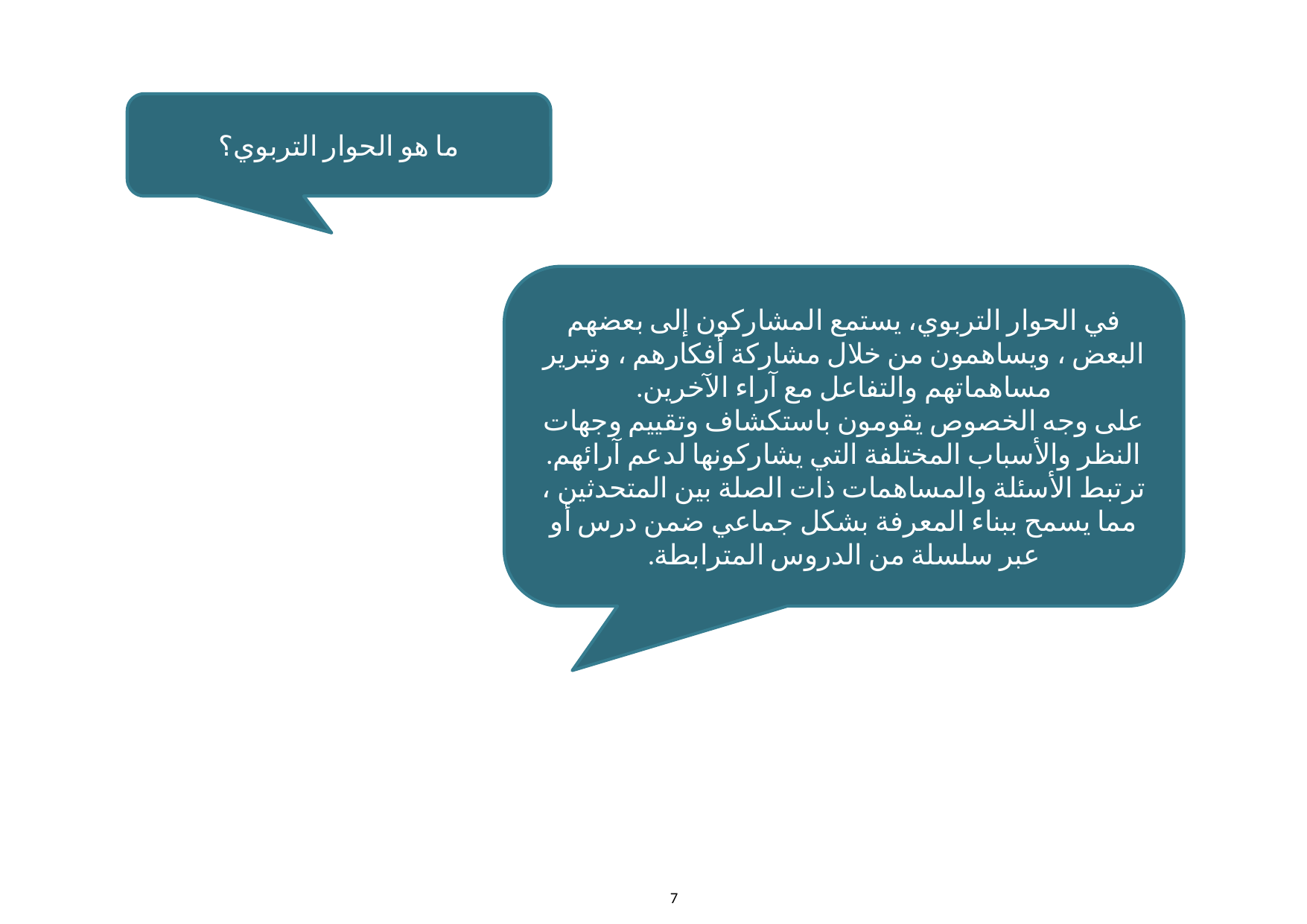

ما هو الحوار التربوي؟
في الحوار التربوي، يستمع المشاركون إلى بعضهم البعض ، ويساهمون من خلال مشاركة أفكارهم ، وتبرير مساهماتهم والتفاعل مع آراء الآخرين.
على وجه الخصوص يقومون باستكشاف وتقييم وجهات النظر والأسباب المختلفة التي يشاركونها لدعم آرائهم. ترتبط الأسئلة والمساهمات ذات الصلة بين المتحدثين ، مما يسمح ببناء المعرفة بشكل جماعي ضمن درس أو عبر سلسلة من الدروس المترابطة.
7